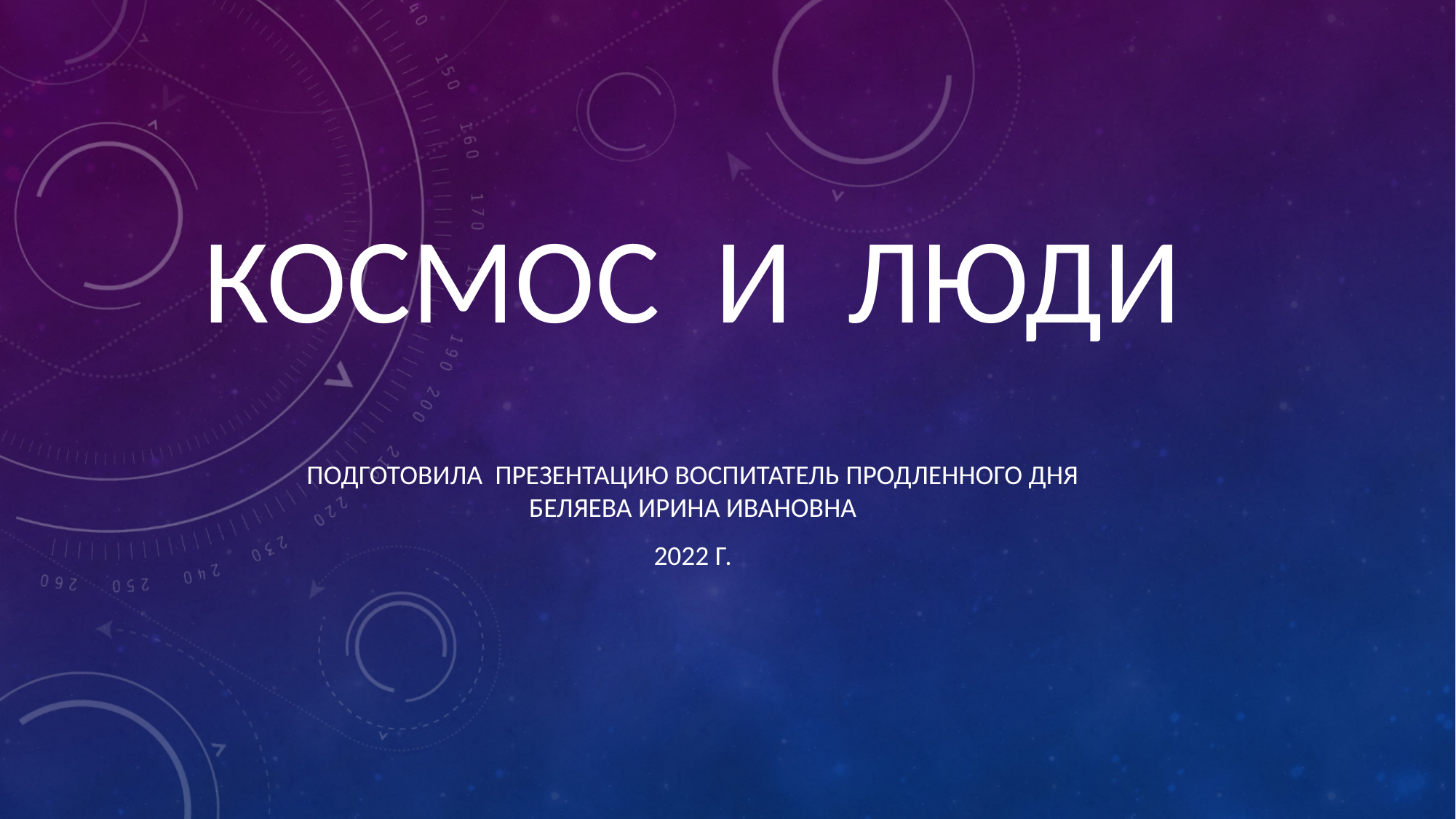

# КОСМОС  И  Люди
Подготовила  презентацию воспитатель продленного дня беляева ирина ивановна
2022 г.